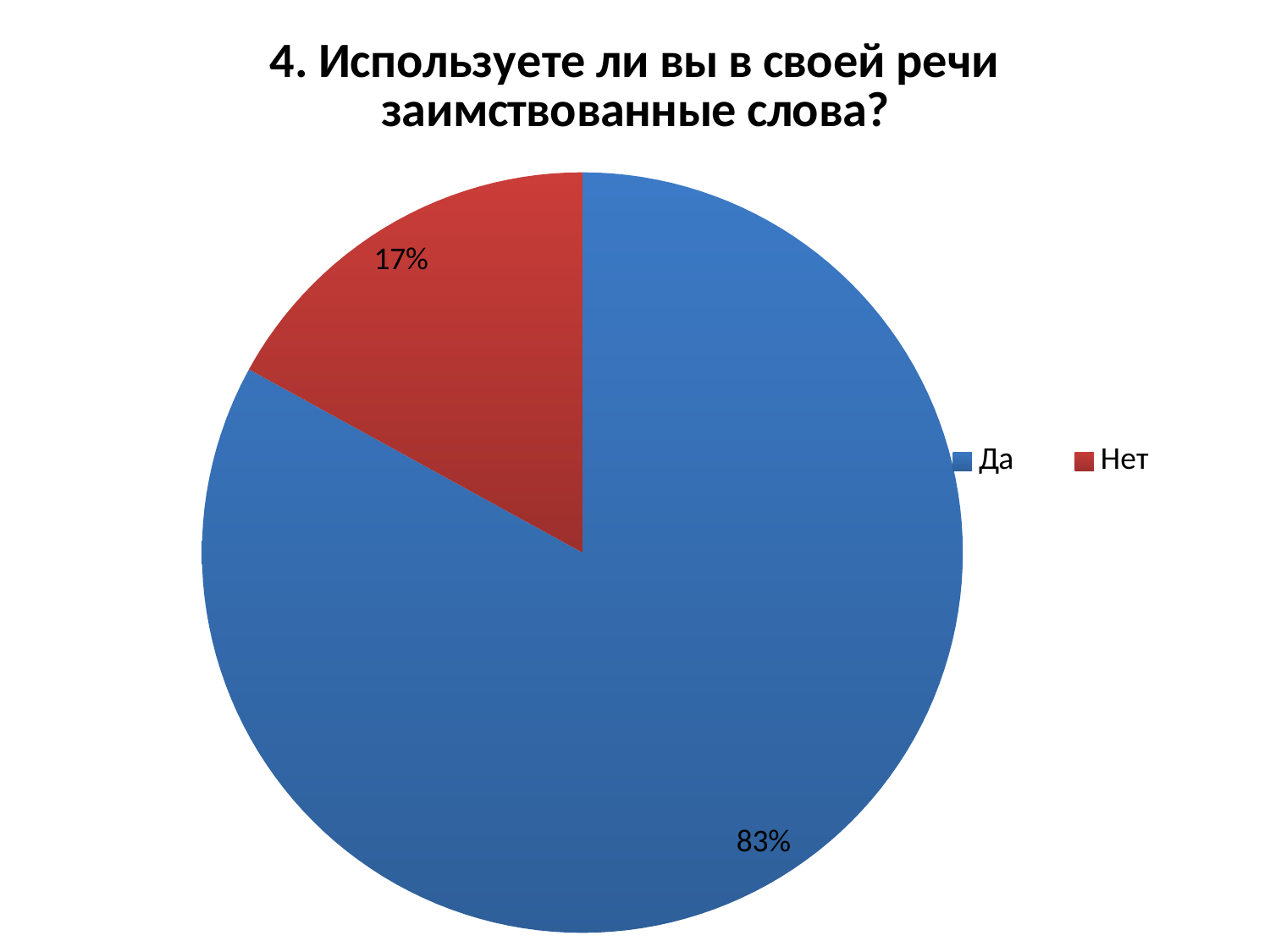

### Chart: 4. Используете ли вы в своей речи заимствованные слова?

| Category | Используете ли вы в своей речи заимствованные слова? |
|---|---|
| Да | 0.8300000000000001 |
| Нет | 0.17 |